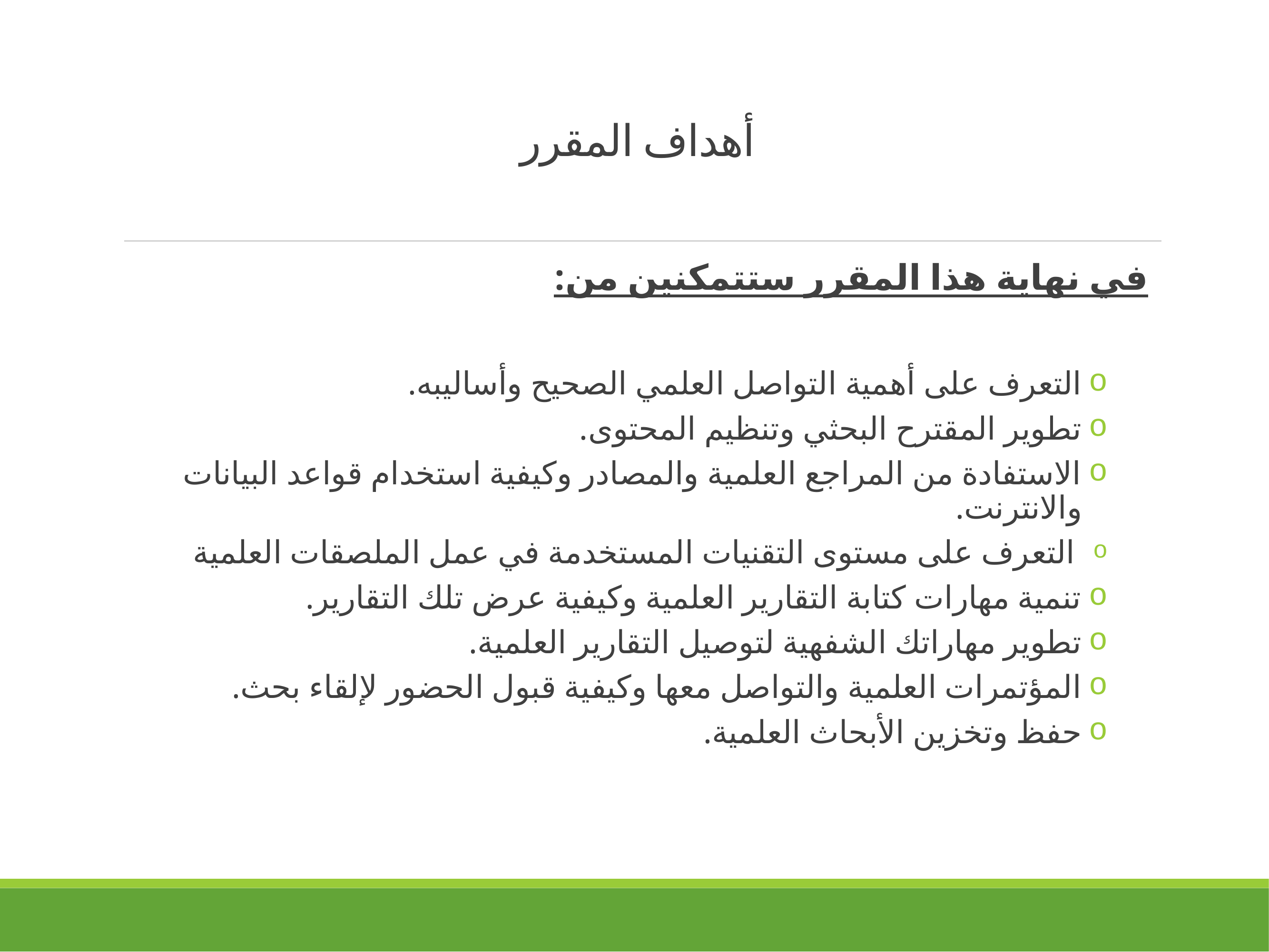

# أهداف المقرر
في نهاية هذا المقرر ستتمكنين من:

التعرف على أهمية التواصل العلمي الصحيح وأساليبه.
تطوير المقترح البحثي وتنظيم المحتوى.
الاستفادة من المراجع العلمية والمصادر وكيفية استخدام قواعد البيانات والانترنت.
 التعرف على مستوى التقنيات المستخدمة في عمل الملصقات العلمية
تنمية مهارات كتابة التقارير العلمية وكيفية عرض تلك التقارير.
تطوير مهاراتك الشفهية لتوصيل التقارير العلمية.
المؤتمرات العلمية والتواصل معها وكيفية قبول الحضور لإلقاء بحث.
حفظ وتخزين الأبحاث العلمية.